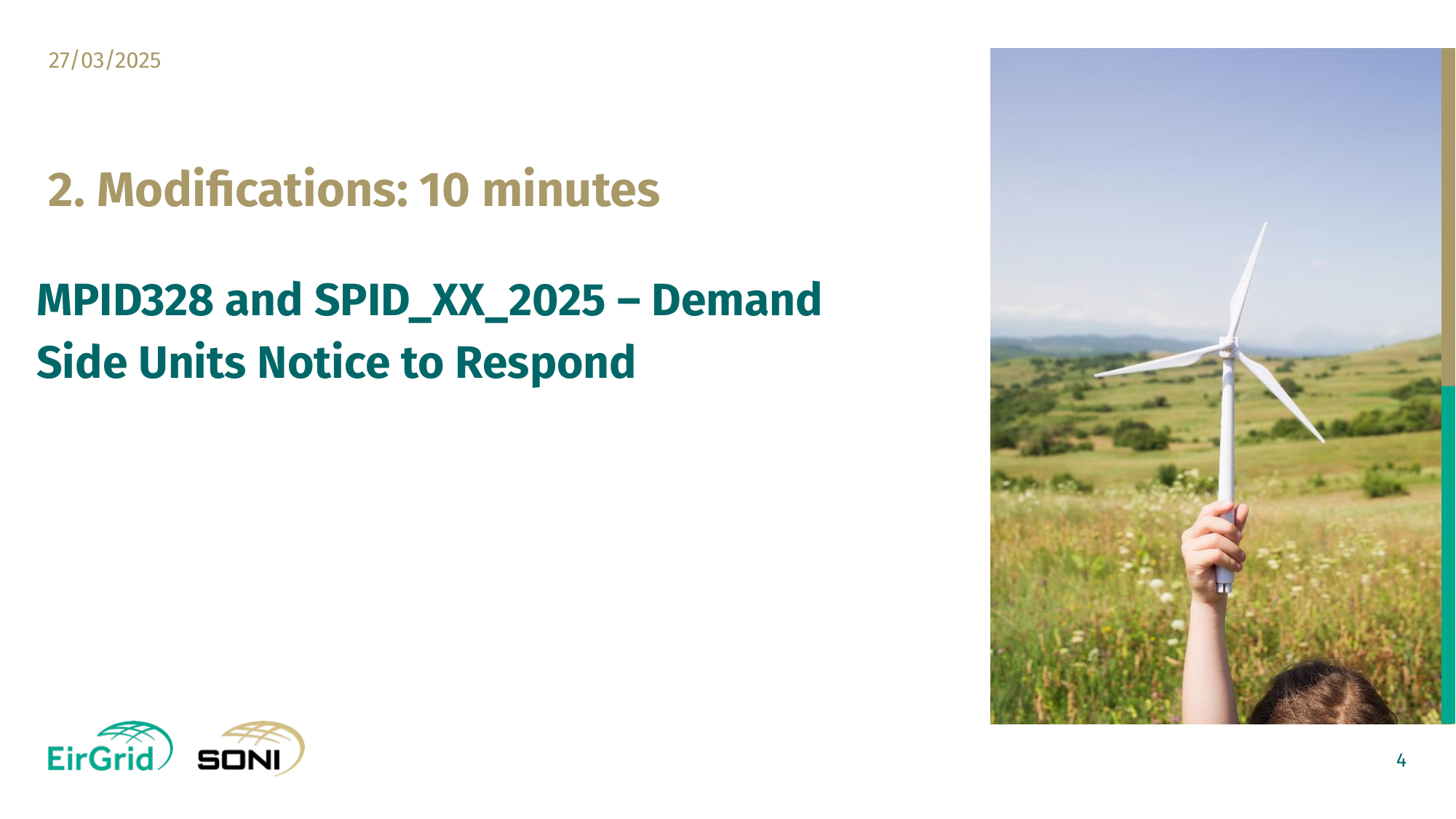

27/03/2025
2. Modifications: 10 minutes
# MPID328 and SPID_XX_2025 – Demand Side Units Notice to Respond
4